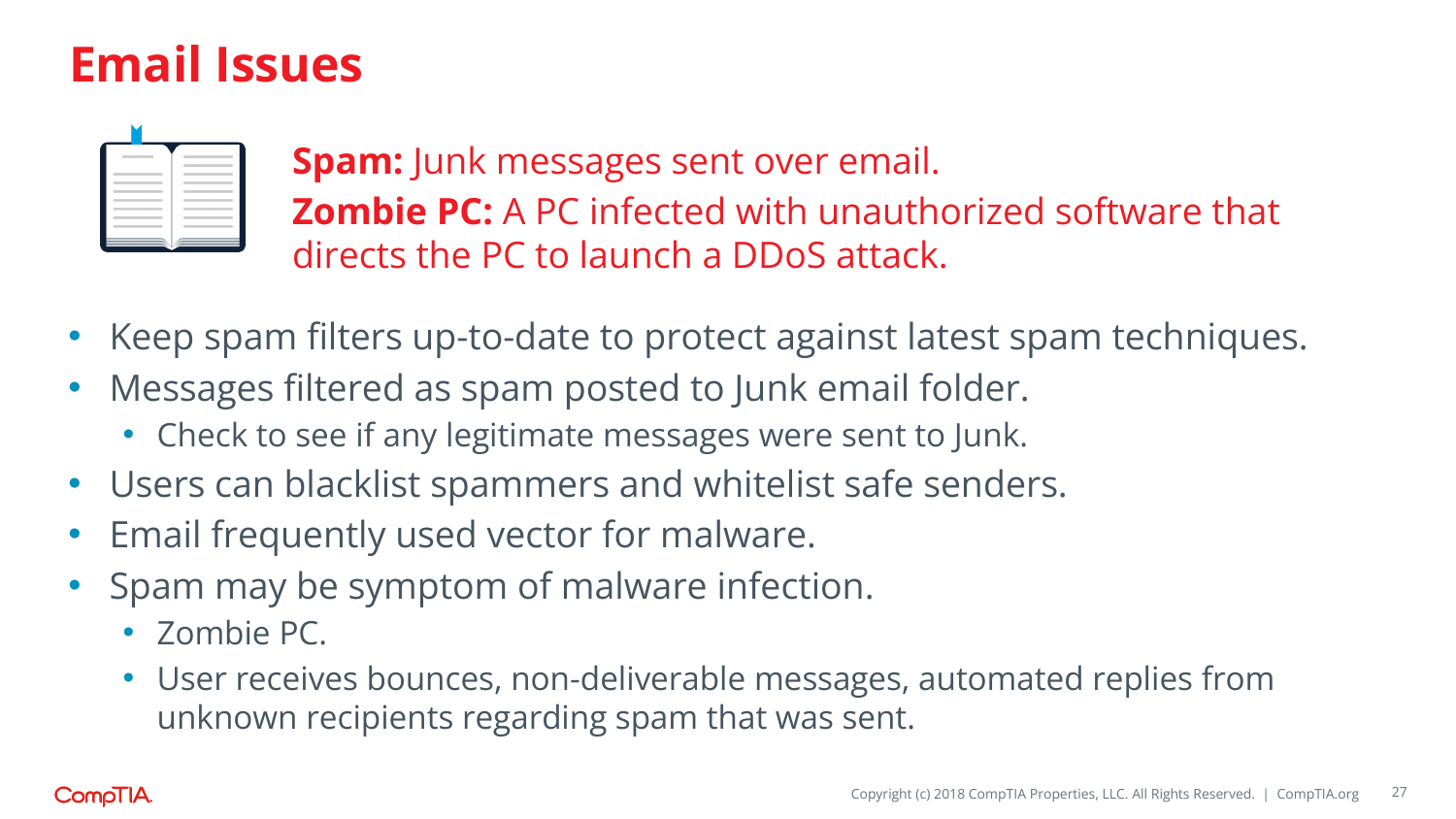

# Email Issues
Spam: Junk messages sent over email.
Zombie PC: A PC infected with unauthorized software that directs the PC to launch a DDoS attack.
Keep spam filters up-to-date to protect against latest spam techniques.
Messages filtered as spam posted to Junk email folder.
Check to see if any legitimate messages were sent to Junk.
Users can blacklist spammers and whitelist safe senders.
Email frequently used vector for malware.
Spam may be symptom of malware infection.
Zombie PC.
User receives bounces, non-deliverable messages, automated replies from unknown recipients regarding spam that was sent.
27